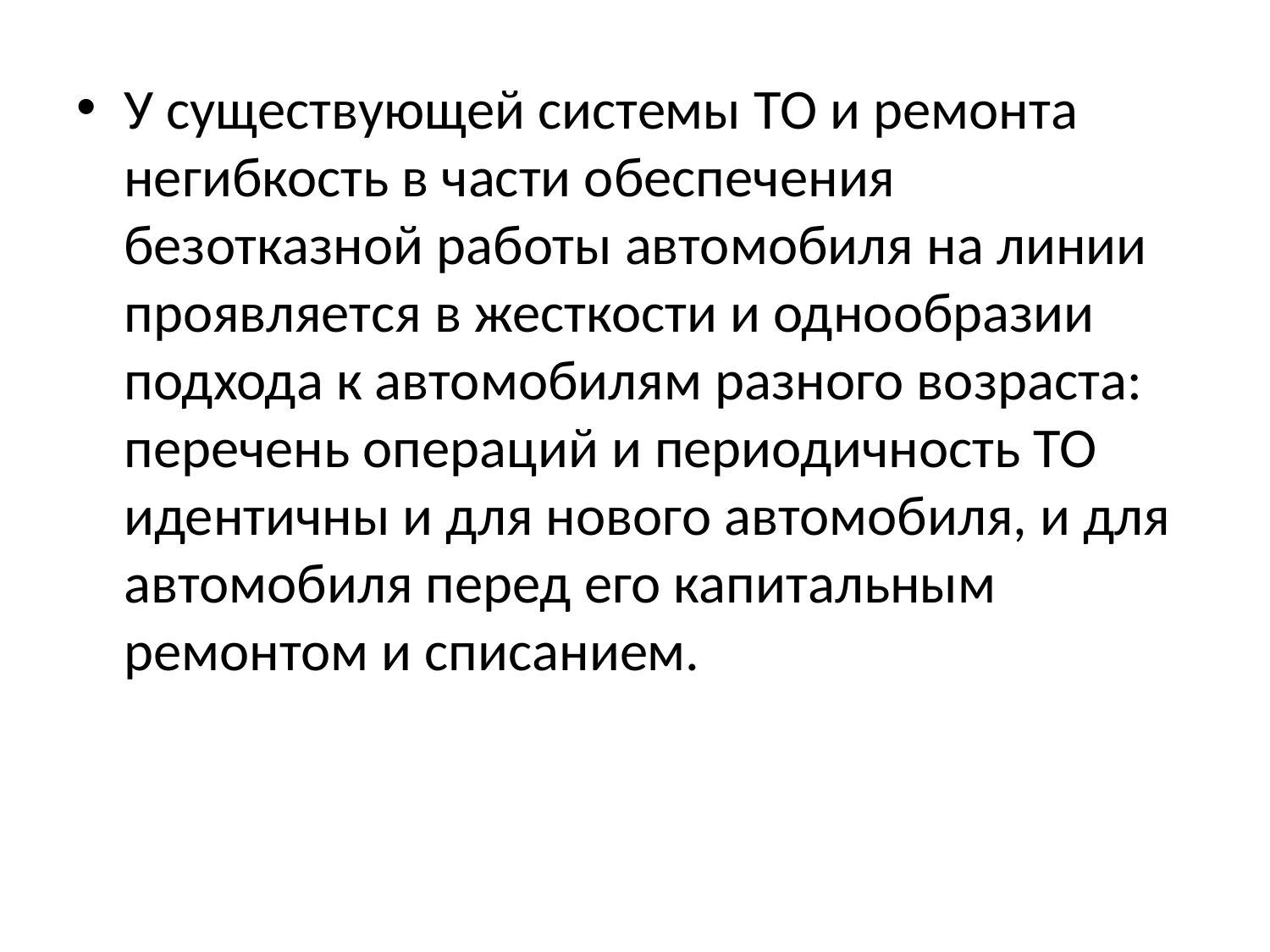

У существующей системы ТО и ремонта негибкость в части обеспечения безотказной работы автомобиля на линии проявляется в жесткости и однообразии подхода к автомобилям разного возраста: перечень операций и периодичность ТО идентичны и для нового автомобиля, и для автомобиля перед его капитальным ремонтом и списанием.